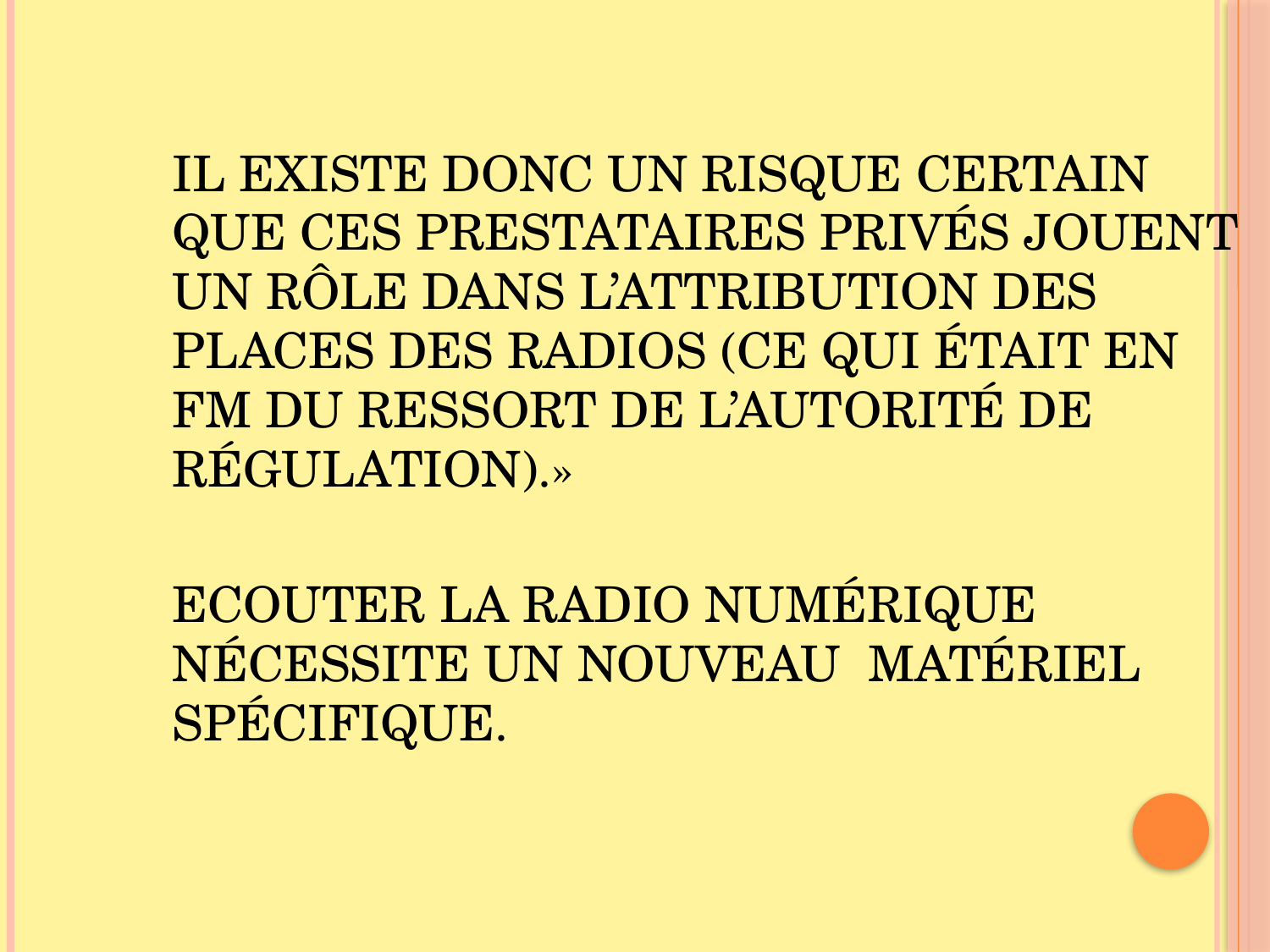

il existe donc un risque certain que ces prestataires privés jouent un rôle dans l’attribution des places des radios (ce qui était en FM du ressort de l’autorité de régulation).»
Ecouter la radio numérique nécessite un nouveau  matériel spécifique.